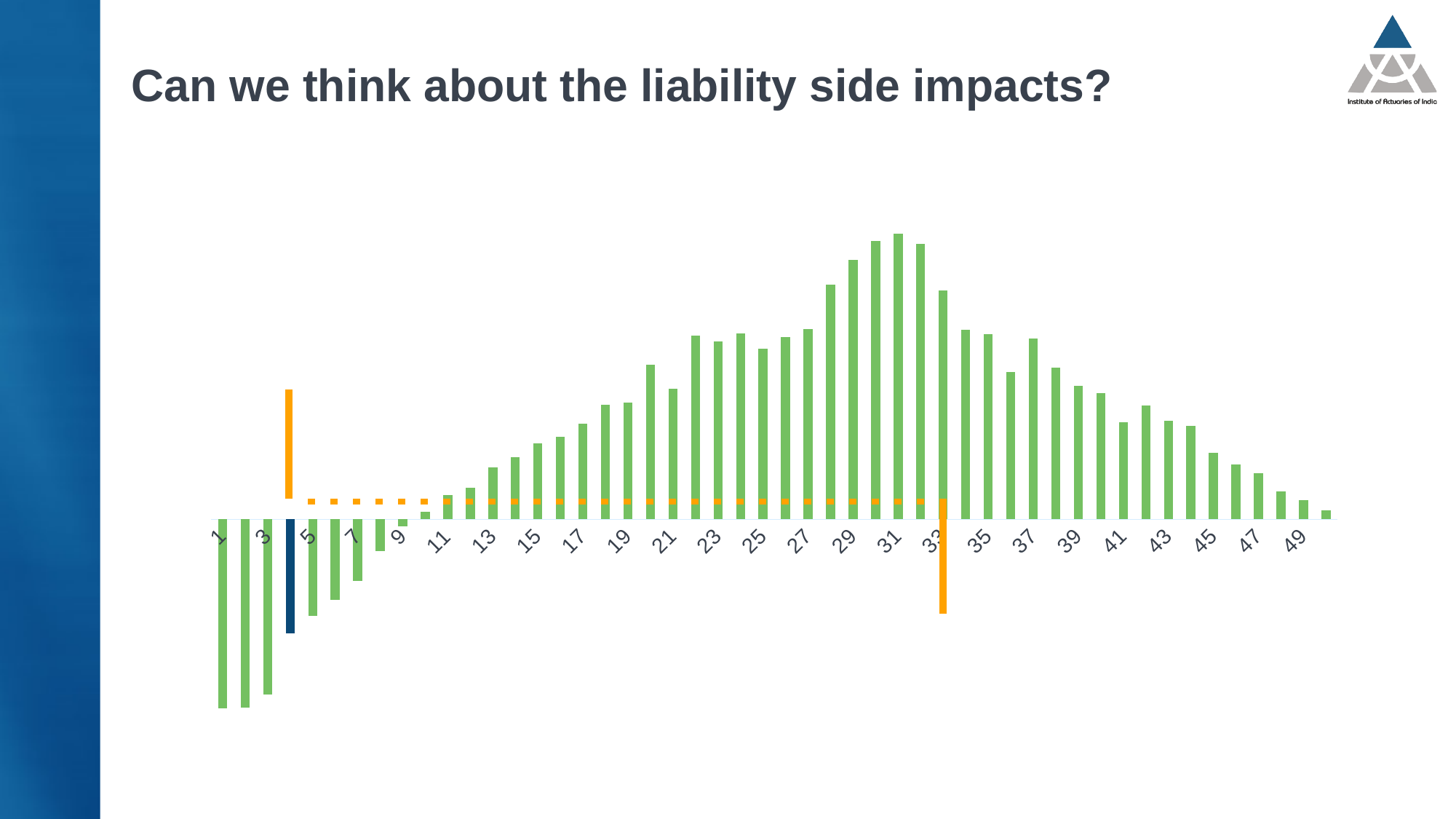

# Can we think about the liability side impacts?

### Chart

| Category |  |
|---|---|

### Chart

| Category |  |
|---|---|